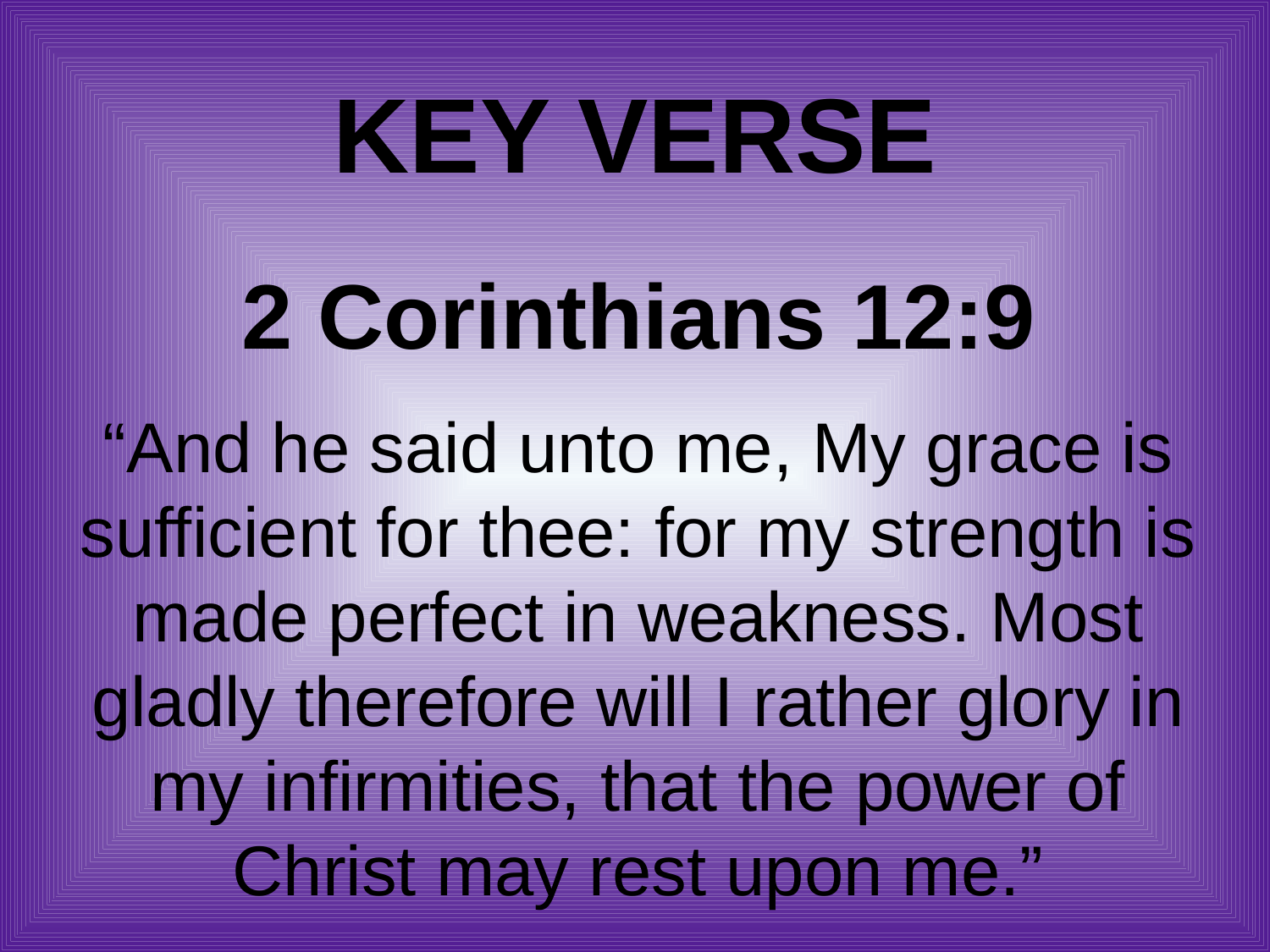

# KEY VERSE
2 Corinthians 12:9
“And he said unto me, My grace is sufficient for thee: for my strength is made perfect in weakness. Most gladly therefore will I rather glory in my infirmities, that the power of Christ may rest upon me.”